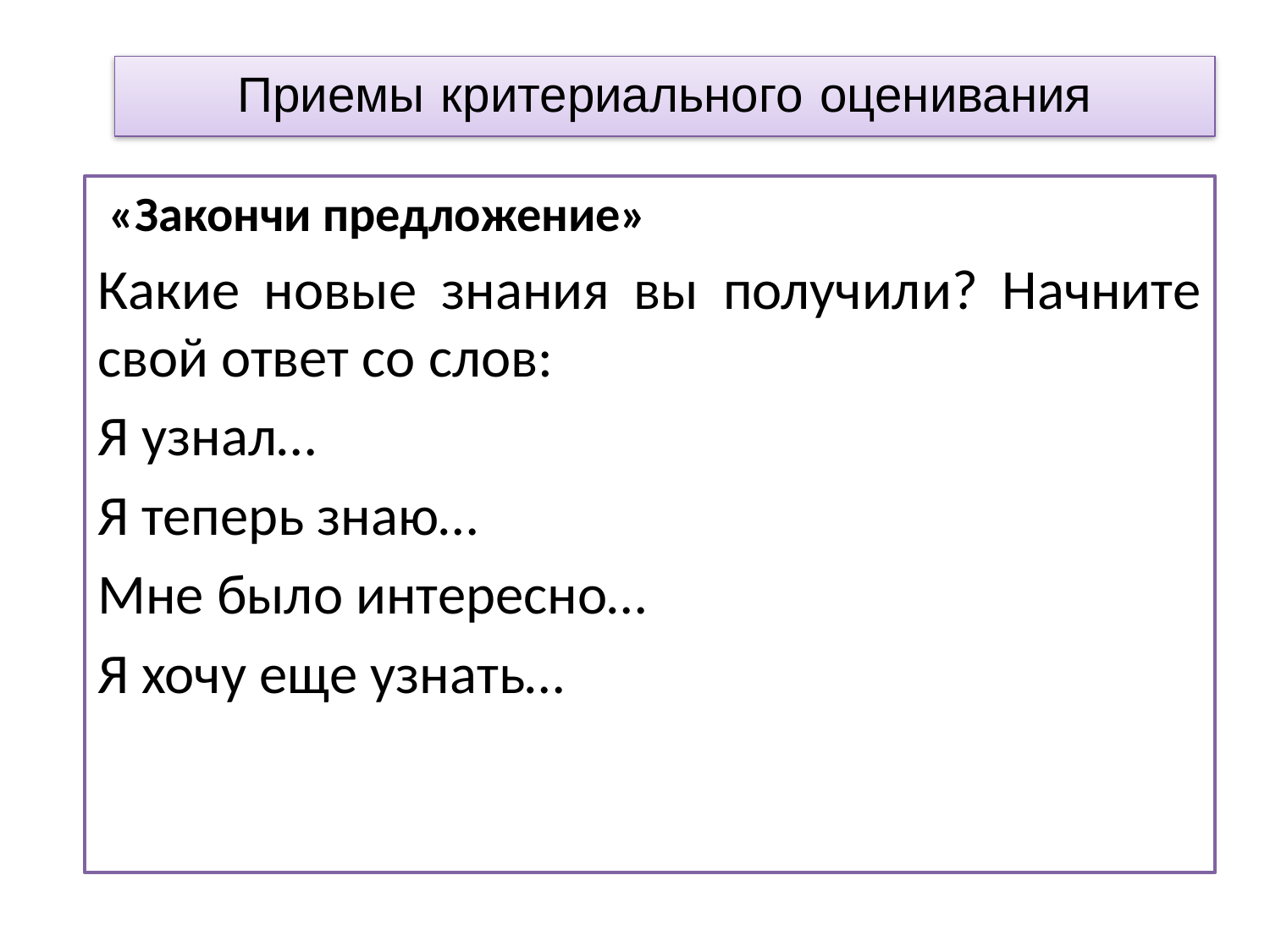

# Приемы критериального оценивания
 «Закончи предложение»
Какие новые знания вы получили? Начните свой ответ со слов:
Я узнал…
Я теперь знаю…
Мне было интересно…
Я хочу еще узнать…